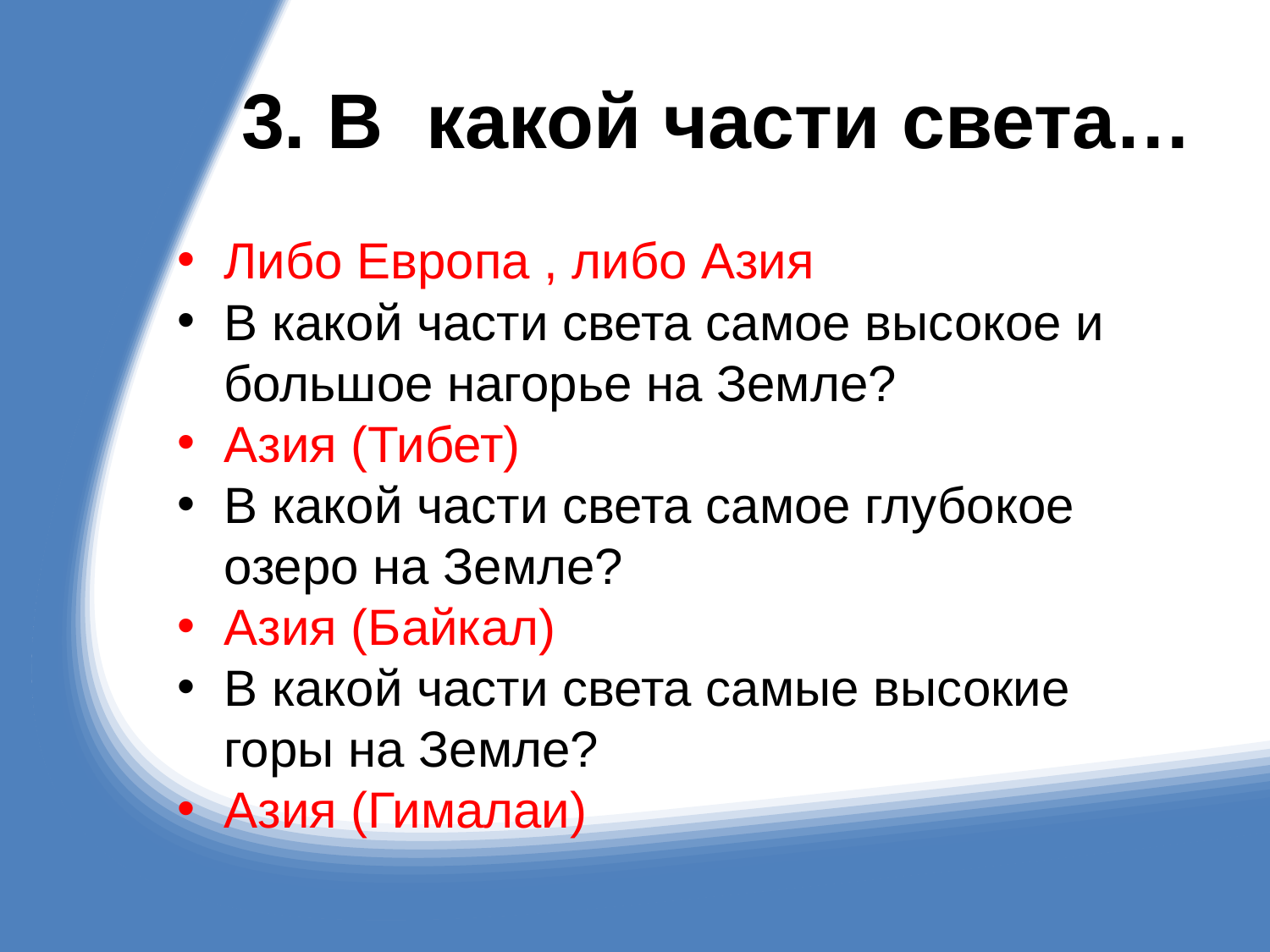

# 3. В  какой части света…
Либо Европа , либо Азия
В какой части света самое высокое и большое нагорье на Земле?
Азия (Тибет)
В какой части света самое глубокое озеро на Земле?
Азия (Байкал)
В какой части света самые высокие горы на Земле?
Азия (Гималаи)